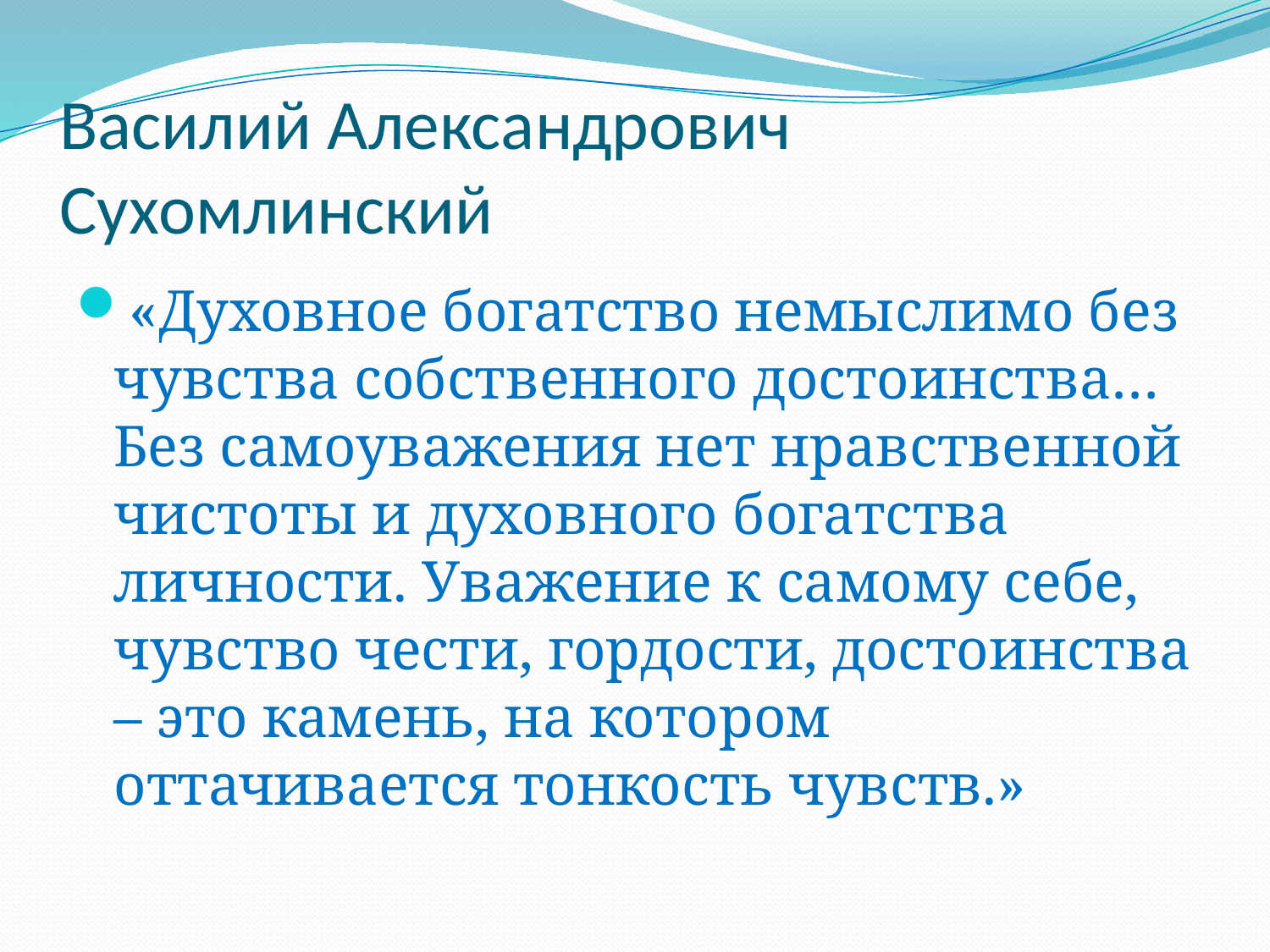

# Василий Александрович Сухомлинский
«Духовное богатство немыслимо без чувства собственного достоинства… Без самоуважения нет нравственной чистоты и духовного богатства личности. Уважение к самому себе, чувство чести, гордости, достоинства – это камень, на котором оттачивается тонкость чувств.»